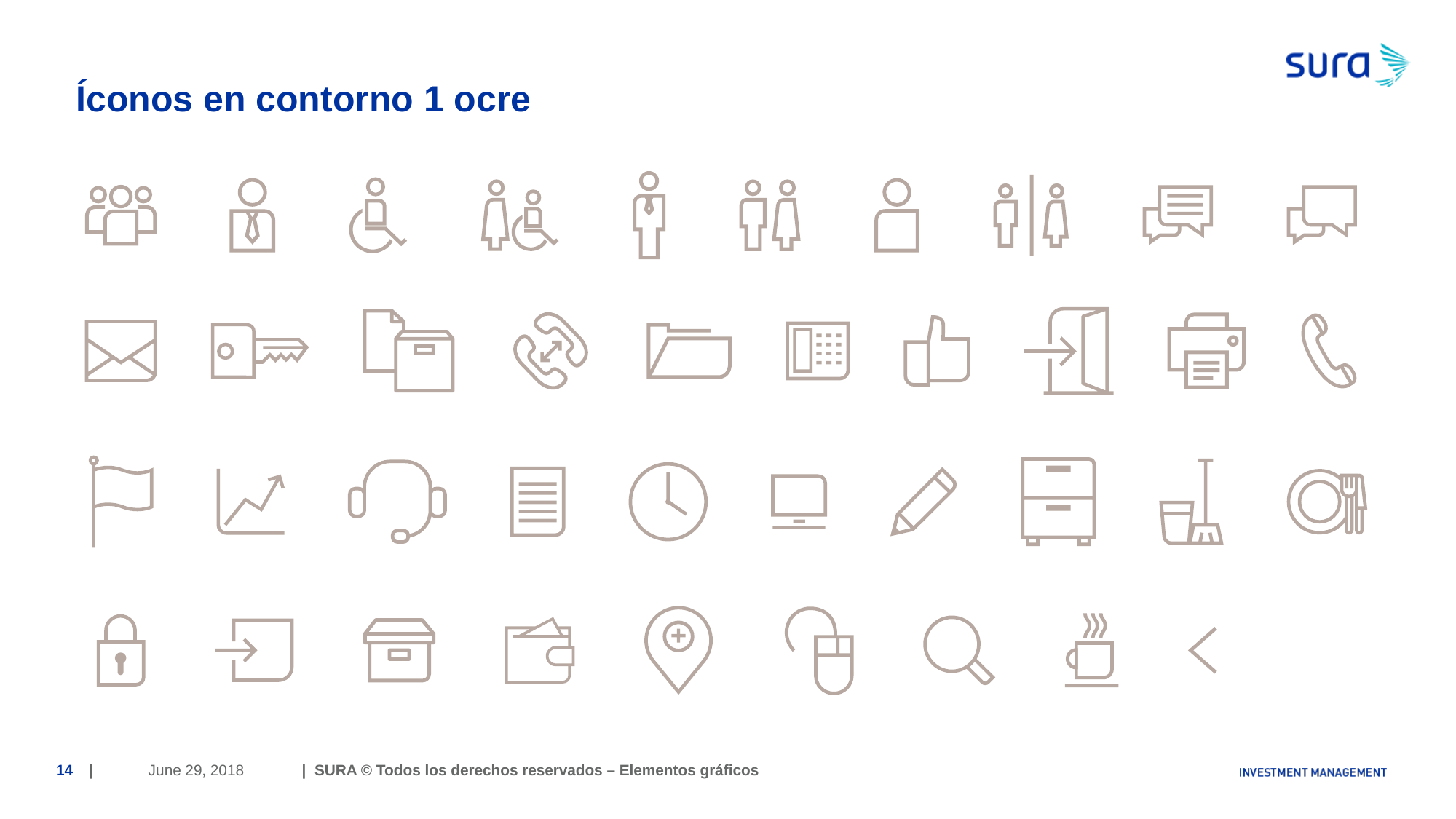

# Íconos en contorno 1 ocre

June 29, 2018
14
|                                                  |  SURA © Todos los derechos reservados – Elementos gráficos